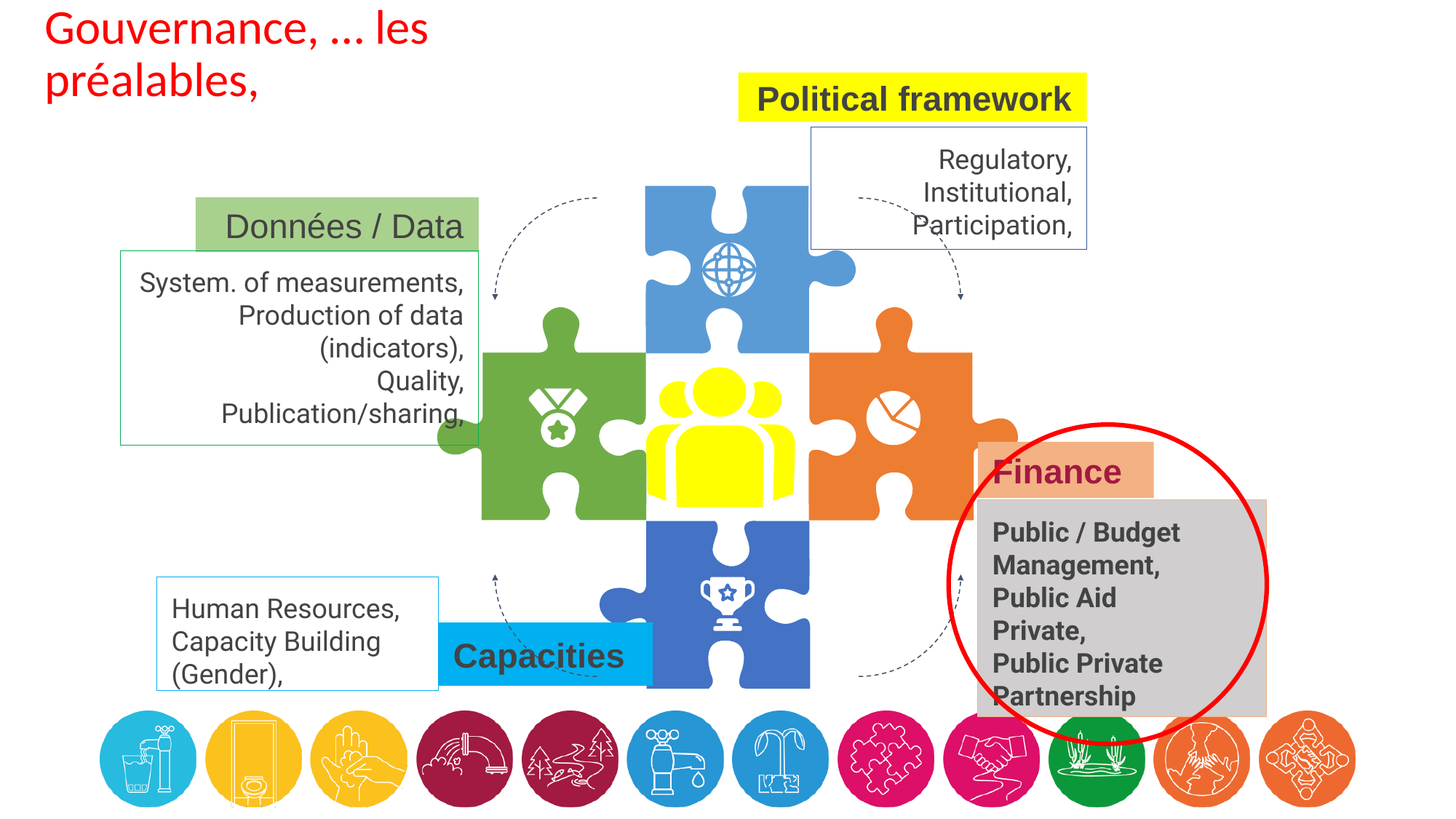

# Gouvernance, … les préalables,
Political framework
Regulatory,
Institutional,
Participation,

Données / Data

System. of measurements,
Production of data (indicators),
Quality,
Publication/sharing,

Finance

Public / Budget Management,
Public Aid
Private,
Public Private Partnership

Human Resources,
Capacity Building (Gender),
Capacities